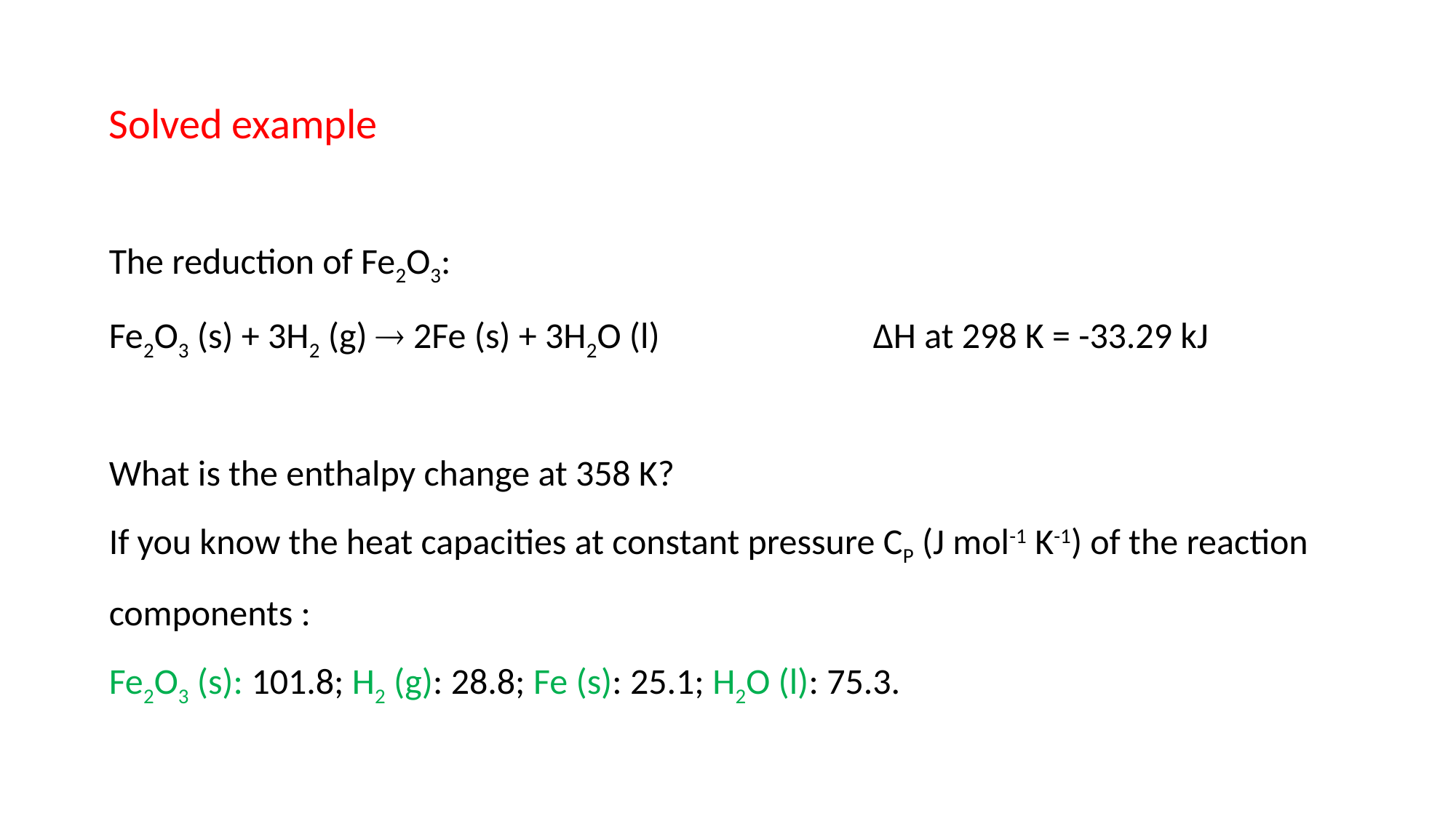

Solved example

The reduction of Fe2O3:
Fe2O3 (s) + 3H2 (g) → 2Fe (s) + 3H2O (l)         		∆H at 298 K = -33.29 kJ

What is the enthalpy change at 358 K?
If you know the heat capacities at constant pressure CP (J mol-1 K-1) of the reaction components :
Fe2O3 (s): 101.8; H2 (g): 28.8; Fe (s): 25.1; H2O (l): 75.3.